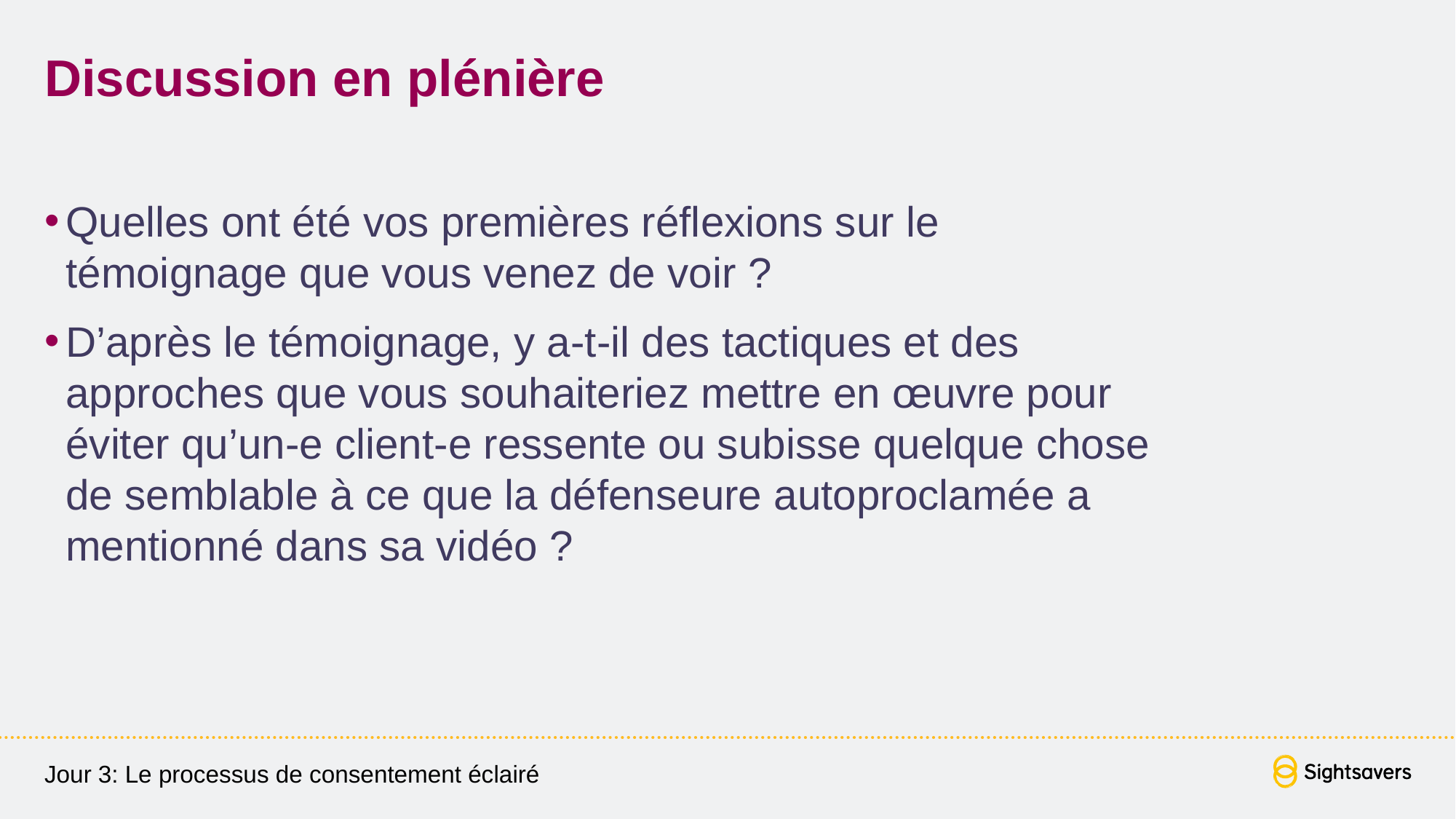

# Discussion en plénière
Quelles ont été vos premières réflexions sur le témoignage que vous venez de voir ?
D’après le témoignage, y a-t-il des tactiques et des approches que vous souhaiteriez mettre en œuvre pour éviter qu’un-e client-e ressente ou subisse quelque chose de semblable à ce que la défenseure autoproclamée a mentionné dans sa vidéo ?

Jour 3: Le processus de consentement éclairé